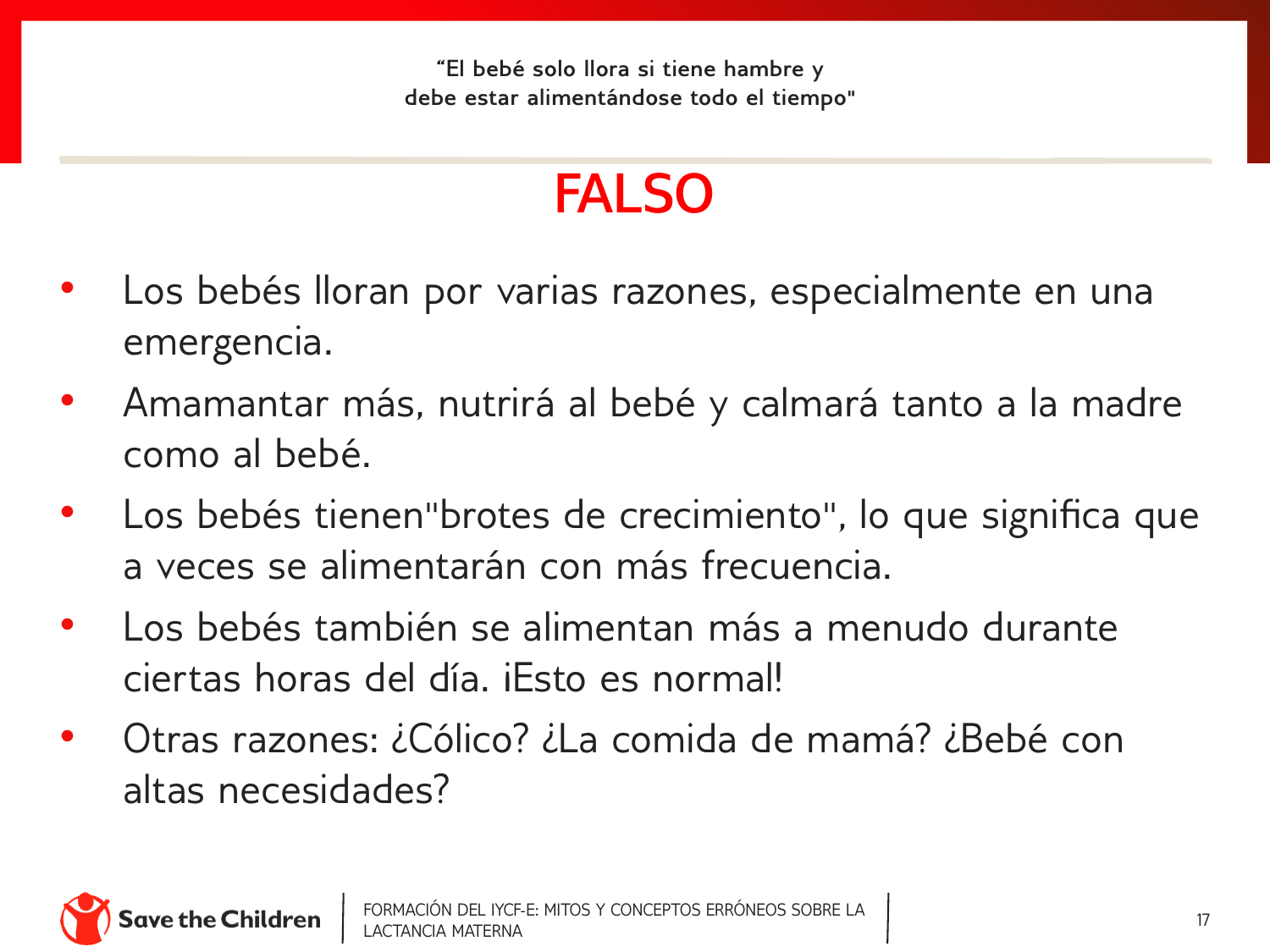

# “El bebé solo llora si tiene hambre y debe estar alimentándose todo el tiempo"
FALSO

Los bebés lloran por varias razones, especialmente en una emergencia.
Amamantar más, nutrirá al bebé y calmará tanto a la madre como al bebé.
Los bebés tienen"brotes de crecimiento", lo que significa que a veces se alimentarán con más frecuencia.
Los bebés también se alimentan más a menudo durante ciertas horas del día. ¡Esto es normal!
Otras razones: ¿Cólico? ¿La comida de mamá? ¿Bebé con altas necesidades?
FORMACIÓN DEL IYCF-E: MITOS Y CONCEPTOS ERRÓNEOS SOBRE LA LACTANCIA MATERNA
17